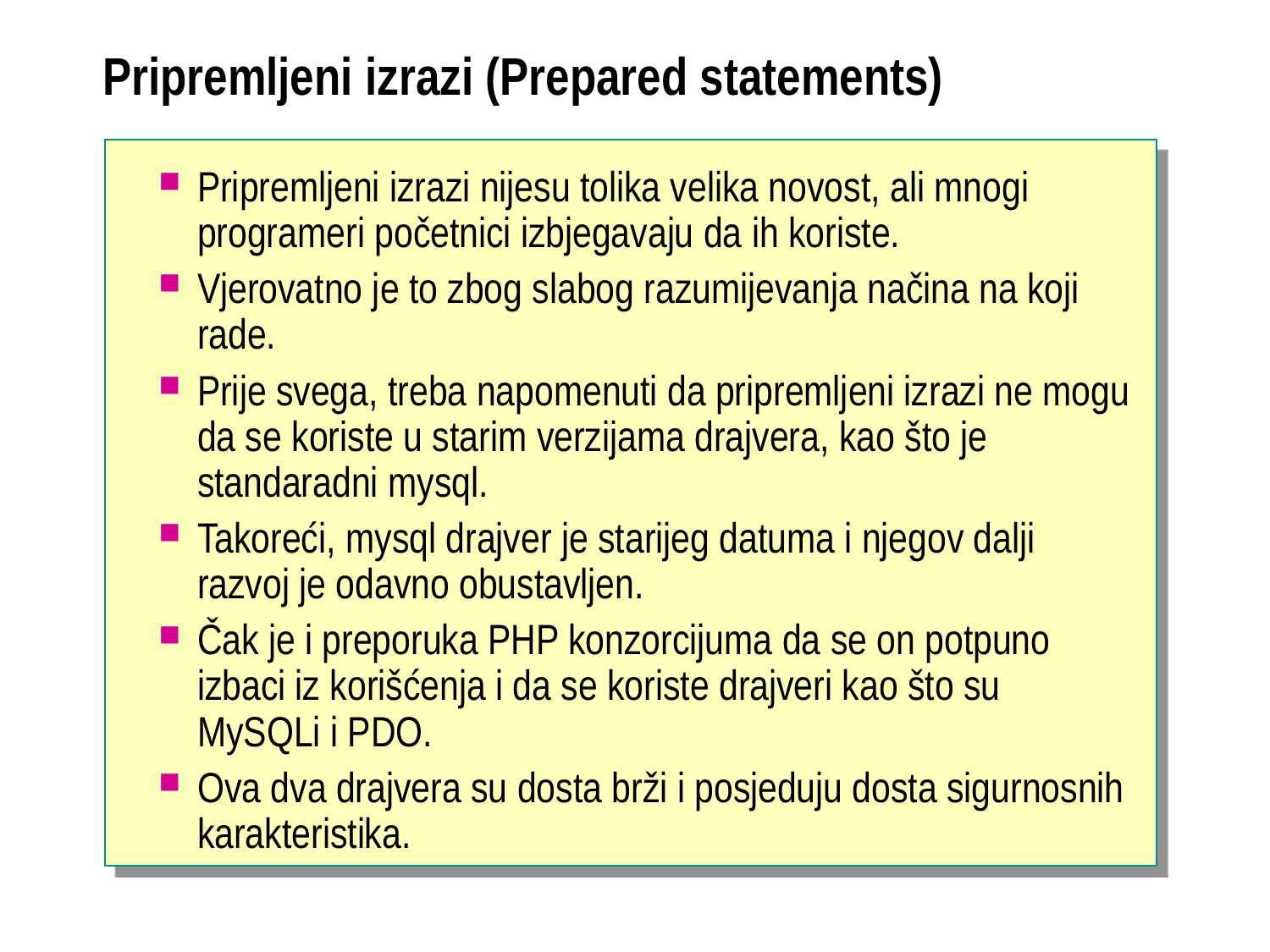

# Pripremljeni izrazi (Prepared statements)
Pripremljeni izrazi nijesu tolika velika novost, ali mnogi programeri početnici izbjegavaju da ih koriste.
Vjerovatno je to zbog slabog razumijevanja načina na koji rade.
Prije svega, treba napomenuti da pripremljeni izrazi ne mogu da se koriste u starim verzijama drajvera, kao što je standaradni mysql.
Takoreći, mysql drajver je starijeg datuma i njegov dalji razvoj je odavno obustavljen.
Čak je i preporuka PHP konzorcijuma da se on potpuno izbaci iz korišćenja i da se koriste drajveri kao što su MySQLi i PDO.
Ova dva drajvera su dosta brži i posjeduju dosta sigurnosnih karakteristika.